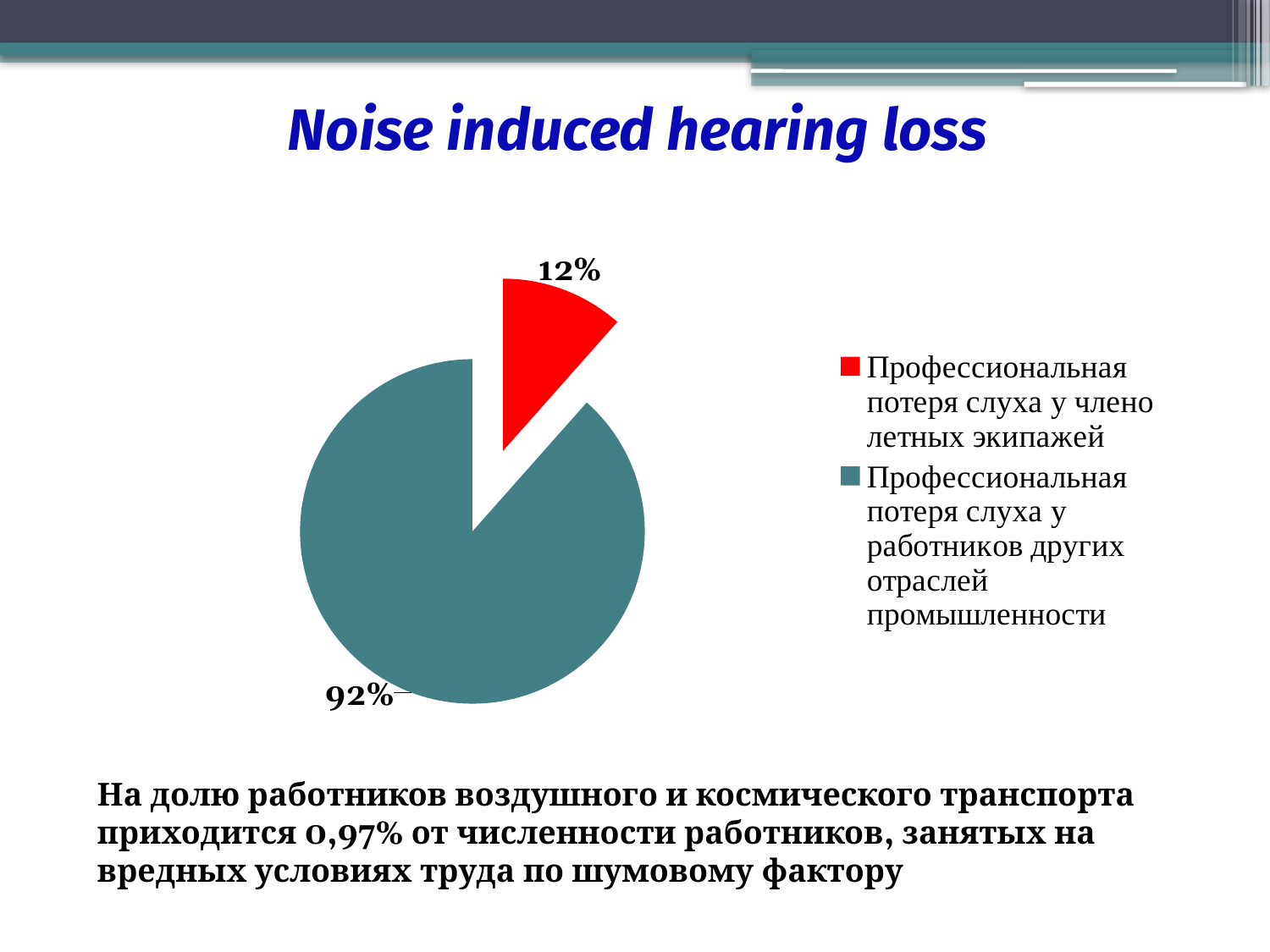

Noise induced hearing loss

### Chart

| Category |  |
|---|---|
| Профессиональная потеря слуха у члено летных экипажей | 12.0 |
| Профессиональная потеря слуха у работников других отраслей промышленности | 92.0 |
На долю работников воздушного и космического транспорта приходится 0,97% от численности работников, занятых на вредных условиях труда по шумовому фактору